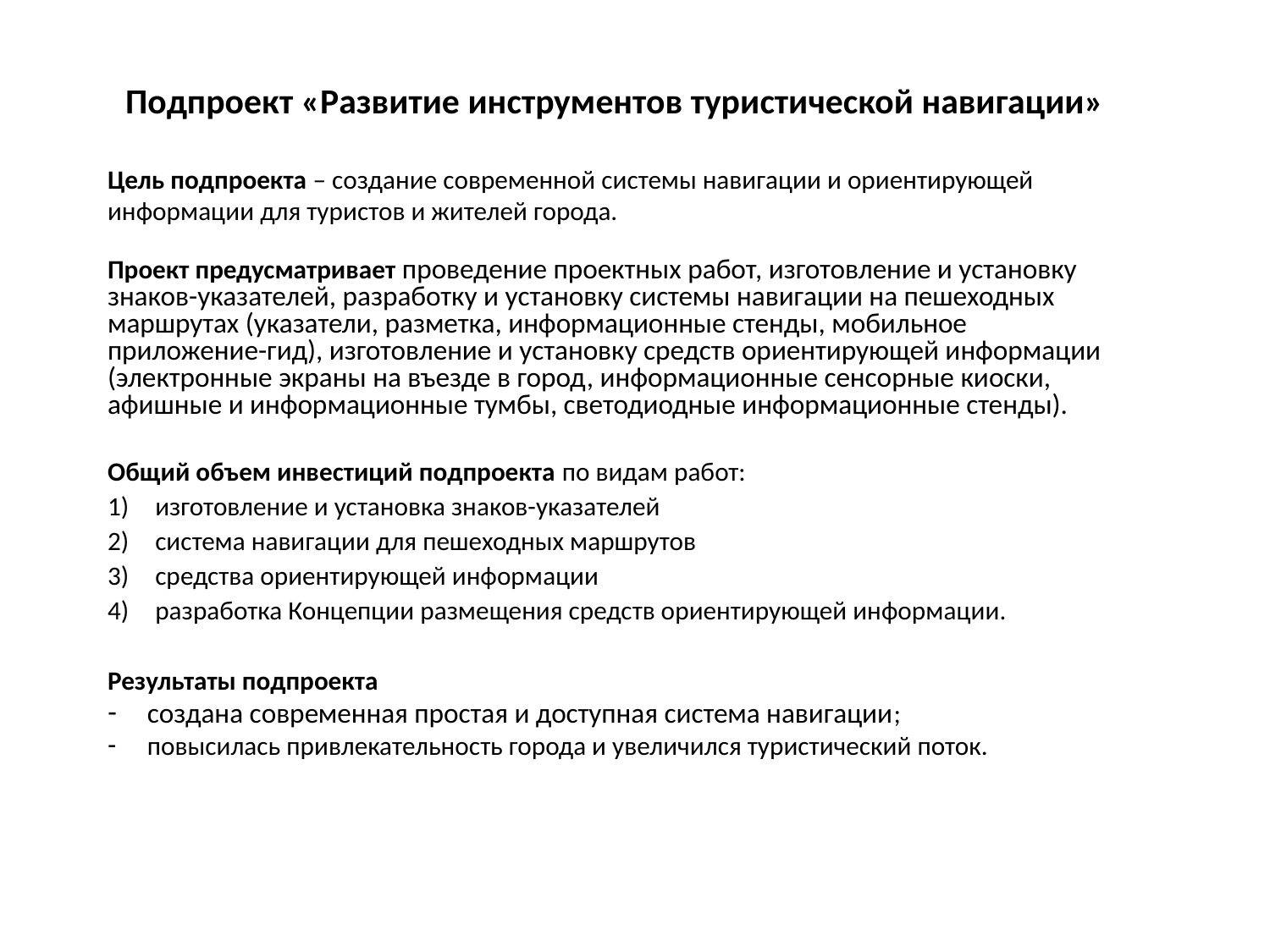

# Подпроект «Развитие инструментов туристической навигации»
Цель подпроекта – создание современной системы навигации и ориентирующей информации для туристов и жителей города.

Проект предусматривает проведение проектных работ, изготовление и установку знаков-указателей, разработку и установку системы навигации на пешеходных маршрутах (указатели, разметка, информационные стенды, мобильное приложение-гид), изготовление и установку средств ориентирующей информации (электронные экраны на въезде в город, информационные сенсорные киоски, афишные и информационные тумбы, светодиодные информационные стенды).

Общий объем инвестиций подпроекта по видам работ:
изготовление и установка знаков-указателей
система навигации для пешеходных маршрутов
средства ориентирующей информации
разработка Концепции размещения средств ориентирующей информации.

Результаты подпроекта
создана современная простая и доступная система навигации;
повысилась привлекательность города и увеличился туристический поток.